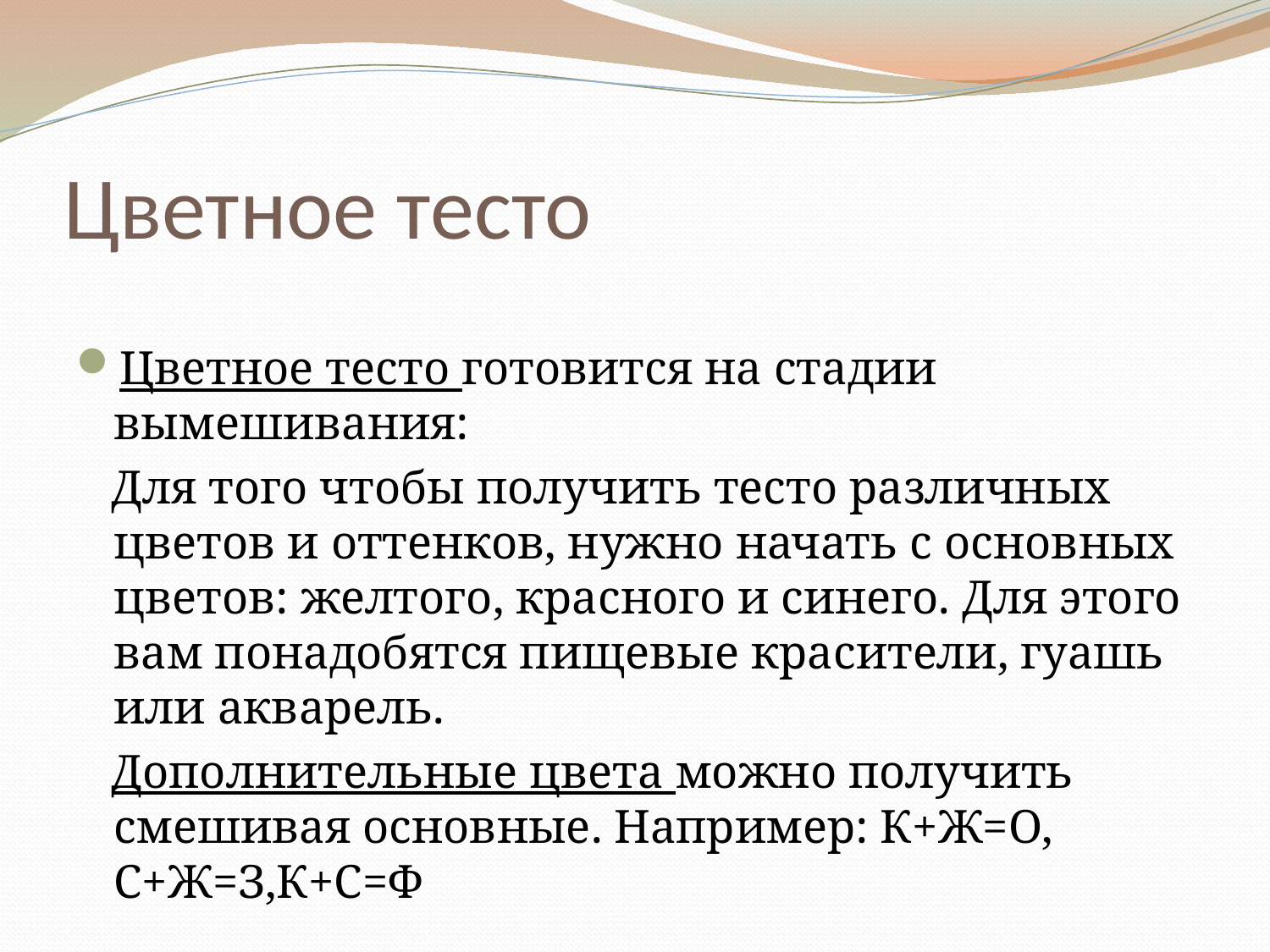

# Цветное тесто

Цветное тесто готовится на стадии вымешивания:
   Для того чтобы получить тесто различных цветов и оттенков, нужно начать с основных цветов: желтого, красного и синего. Для этого вам понадобятся пищевые красители, гуашь или акварель.
   Дополнительные цвета можно получить смешивая основные. Например: К+Ж=О, С+Ж=З,К+С=Ф